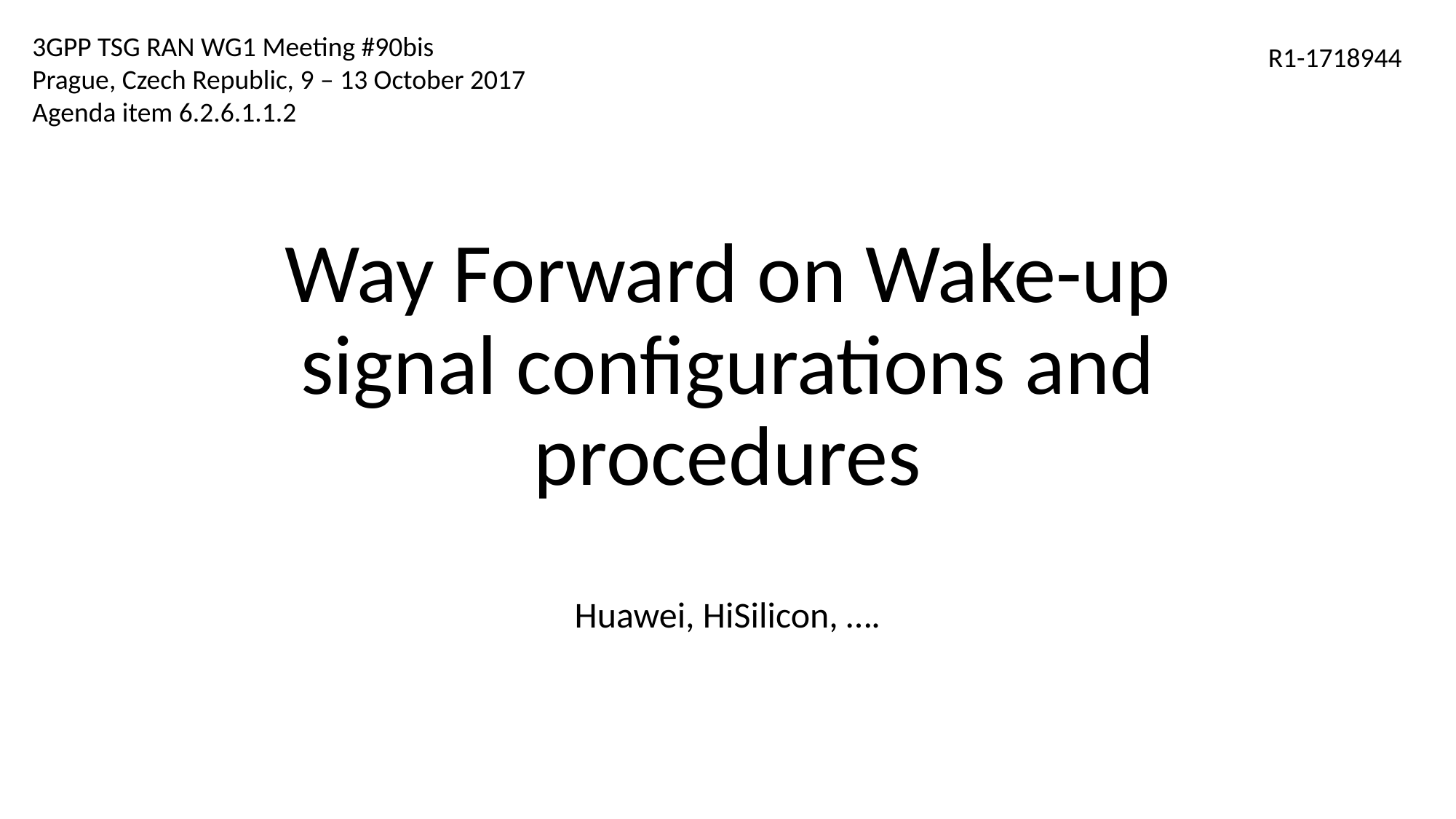

3GPP TSG RAN WG1 Meeting #90bis
Prague, Czech Republic, 9 – 13 October 2017
Agenda item 6.2.6.1.1.2
R1-1718944
# Way Forward on Wake-up signal configurations and procedures
Huawei, HiSilicon, ….